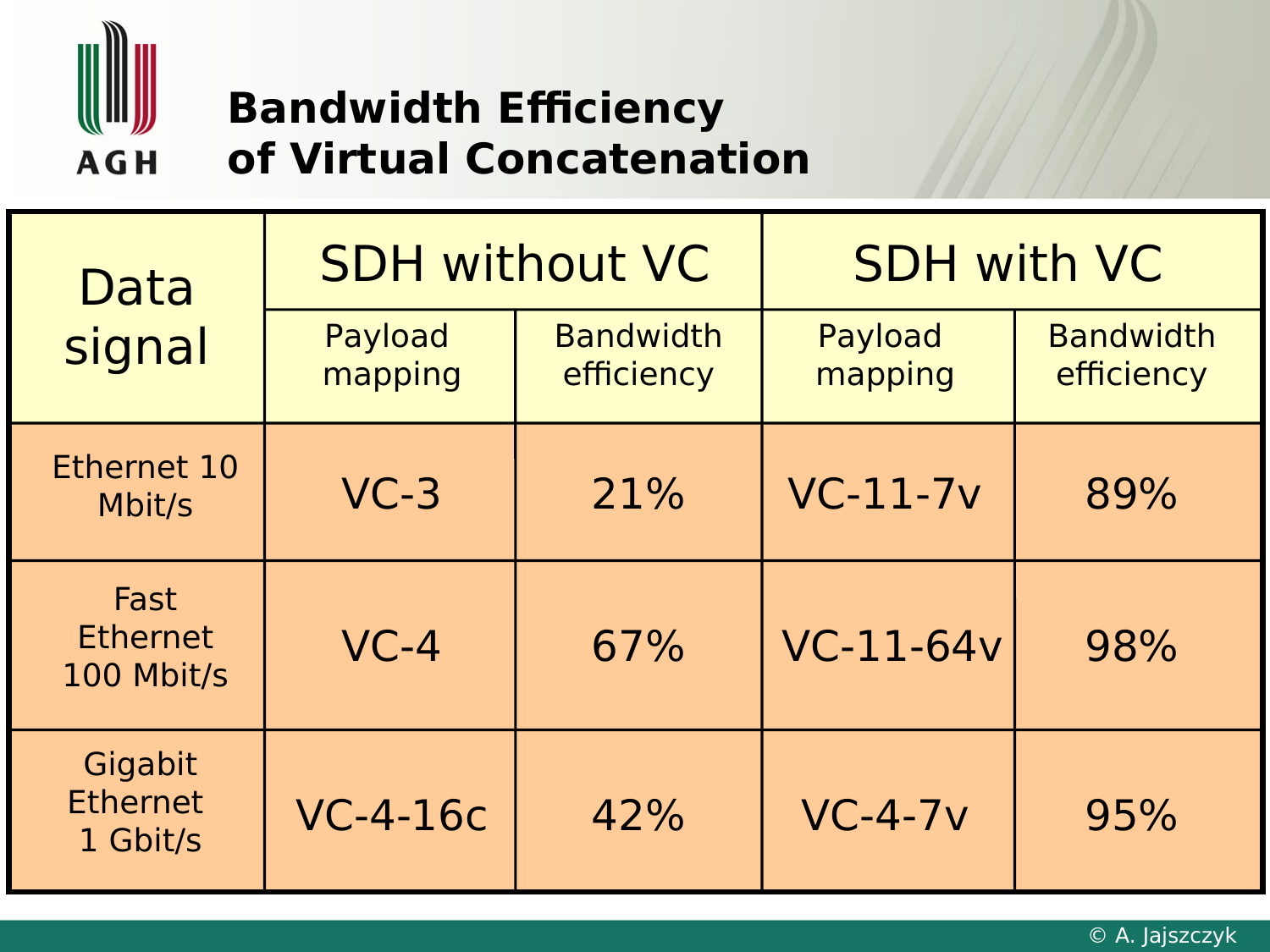

# Bandwidth Efficiency of Virtual Concatenation

SDH without VC

SDH with VC

Data signal

Payload
mapping

Bandwidth efficiency

Payload
mapping

Bandwidth efficiency

Ethernet 10 Mbit/s

VC-3

21%

VC-11-7v

89%

Fast Ethernet 100 Mbit/s

VC-4

67%

VC-11-64v

98%

Gigabit Ethernet
1 Gbit/s

VC-4-16c

42%

VC-4-7v

95%